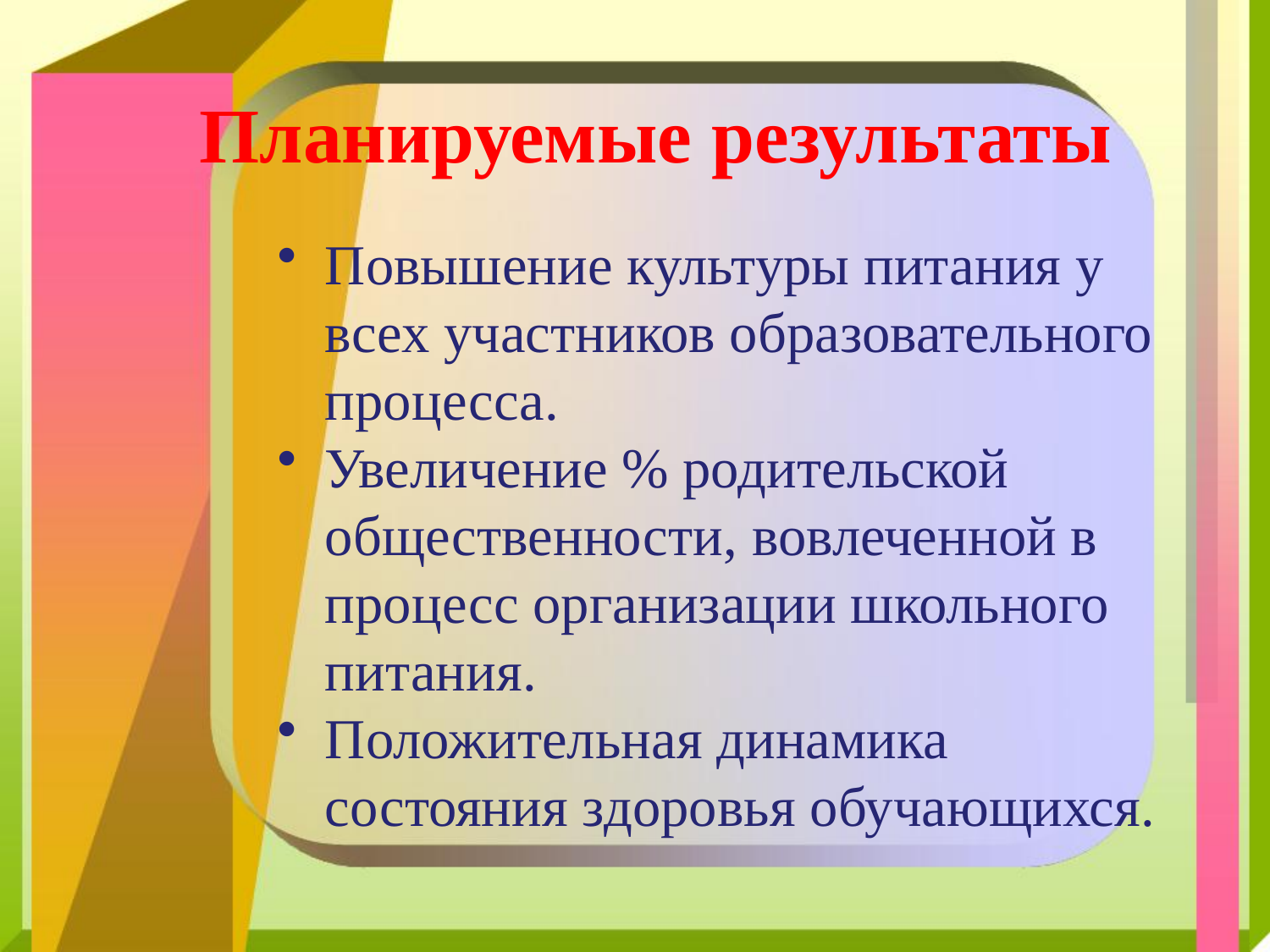

# Планируемые результаты
Повышение культуры питания у всех участников образовательного процесса.
Увеличение % родительской общественности, вовлеченной в процесс организации школьного питания.
Положительная динамика состояния здоровья обучающихся.